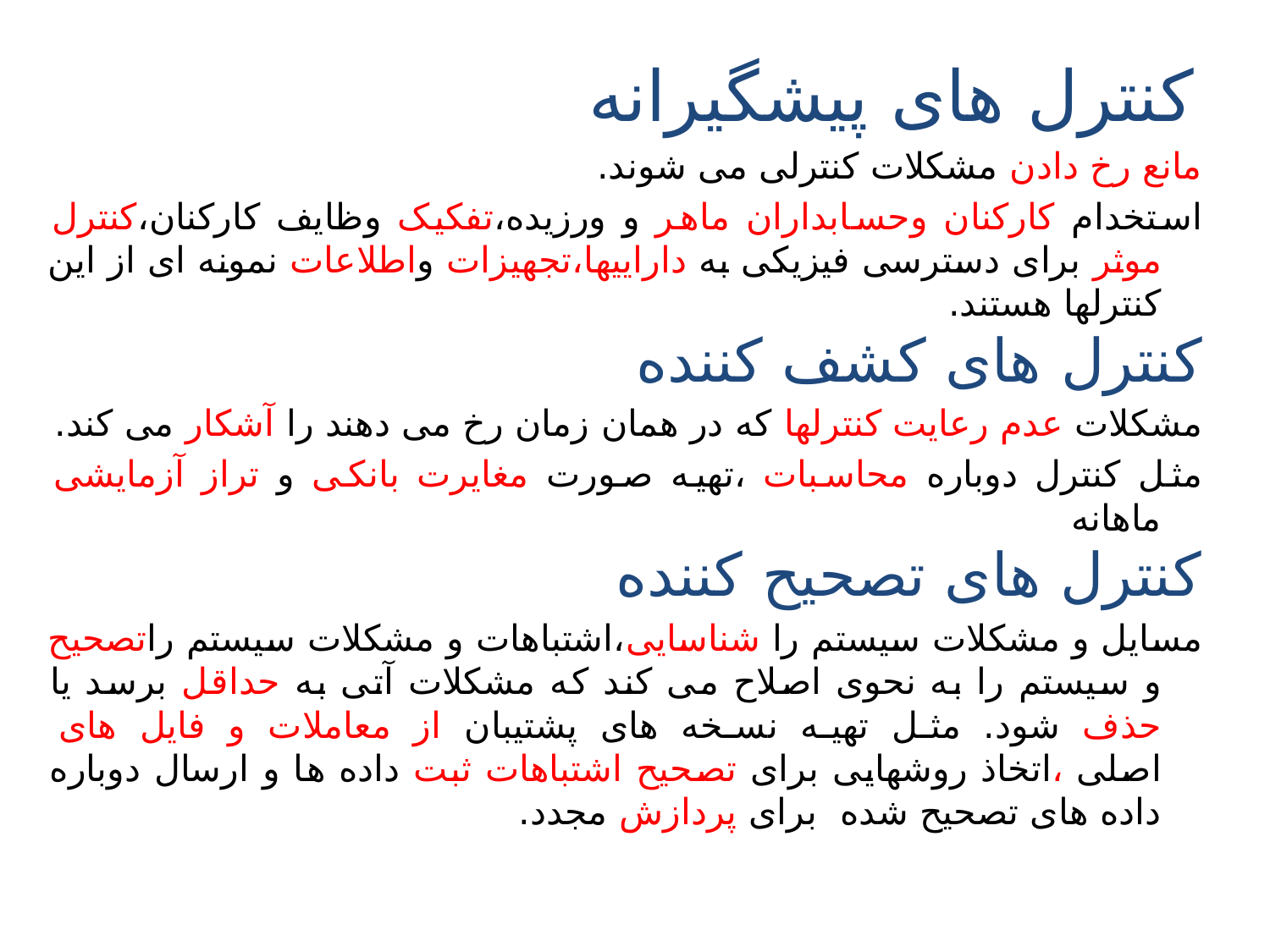

# کنترل های پیشگیرانه
مانع رخ دادن مشکلات کنترلی می شوند.
استخدام کارکنان وحسابداران ماهر و ورزیده،تفکیک وظایف کارکنان،کنترل موثر برای دسترسی فیزیکی به داراییها،تجهیزات واطلاعات نمونه ای از این کنترلها هستند.
کنترل های کشف کننده
مشکلات عدم رعایت کنترلها که در همان زمان رخ می دهند را آشکار می کند.
مثل کنترل دوباره محاسبات ،تهیه صورت مغایرت بانکی و تراز آزمایشی ماهانه
کنترل های تصحیح کننده
مسایل و مشکلات سیستم را شناسایی،اشتباهات و مشکلات سیستم راتصحیح و سیستم را به نحوی اصلاح می کند که مشکلات آتی به حداقل برسد یا حذف شود. مثل تهیه نسخه های پشتیبان از معاملات و فایل های اصلی ،اتخاذ روشهایی برای تصحیح اشتباهات ثبت داده ها و ارسال دوباره داده های تصحیح شده  برای پردازش مجدد.